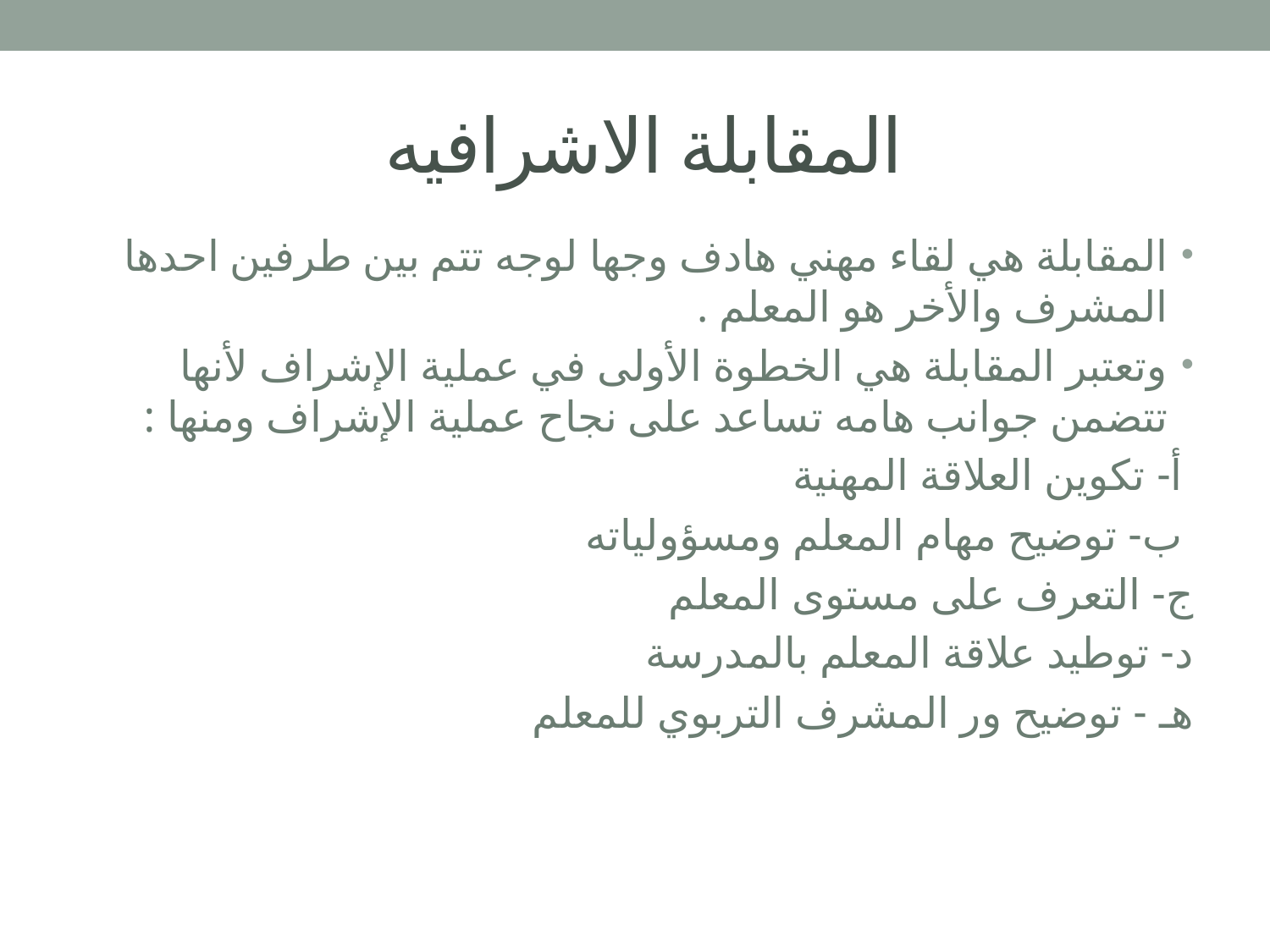

# المقابلة الاشرافيه
المقابلة هي لقاء مهني هادف وجها لوجه تتم بين طرفين احدها المشرف والأخر هو المعلم .
وتعتبر المقابلة هي الخطوة الأولى في عملية الإشراف لأنها تتضمن جوانب هامه تساعد على نجاح عملية الإشراف ومنها :
 أ- تكوين العلاقة المهنية
 ب- توضيح مهام المعلم ومسؤولياته
ج- التعرف على مستوى المعلم
د- توطيد علاقة المعلم بالمدرسة
هـ - توضيح ور المشرف التربوي للمعلم